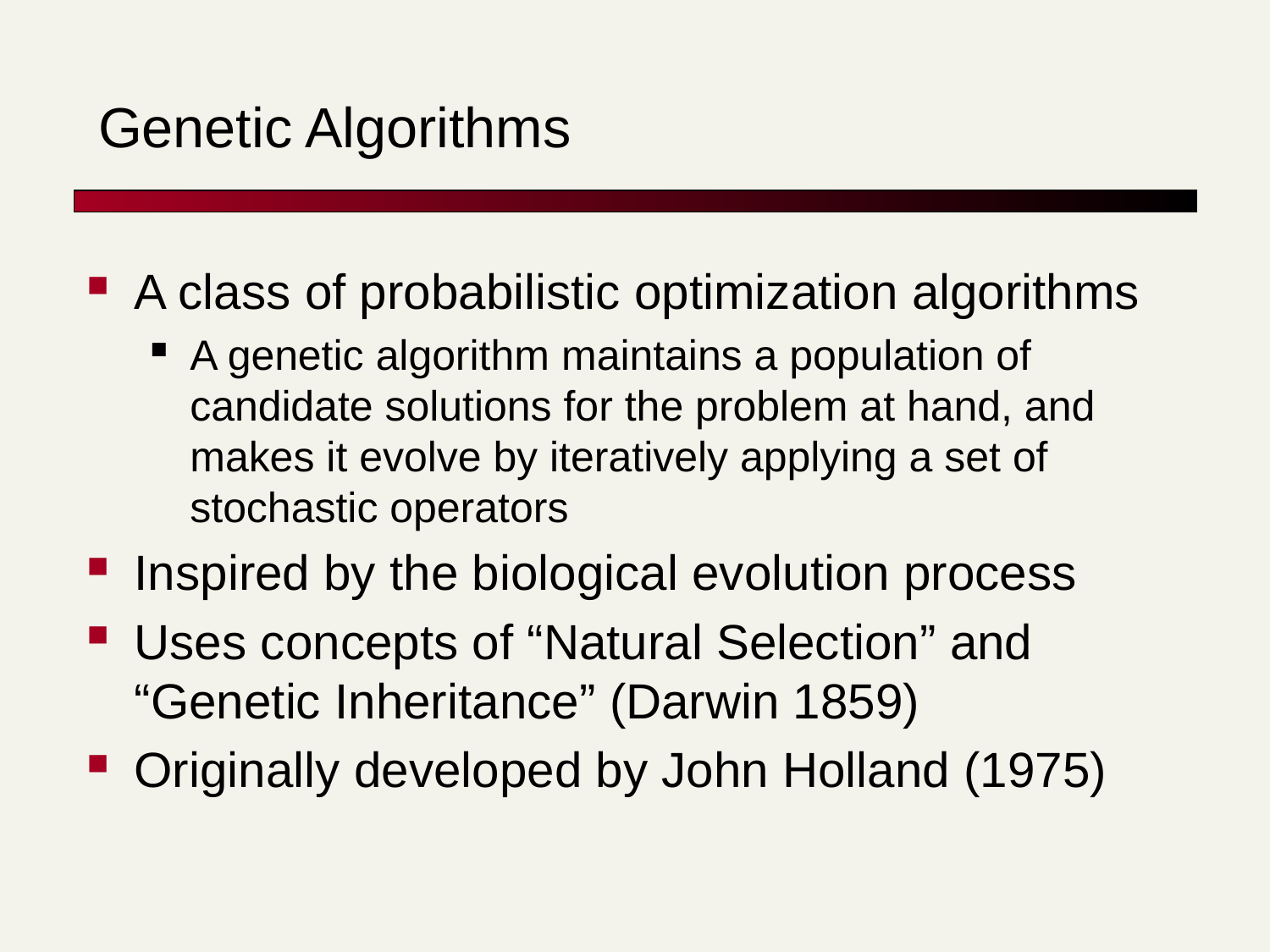

# Genetic Algorithms
A class of probabilistic optimization algorithms
A genetic algorithm maintains a population of candidate solutions for the problem at hand, and makes it evolve by iteratively applying a set of stochastic operators
Inspired by the biological evolution process
Uses concepts of “Natural Selection” and “Genetic Inheritance” (Darwin 1859)
Originally developed by John Holland (1975)